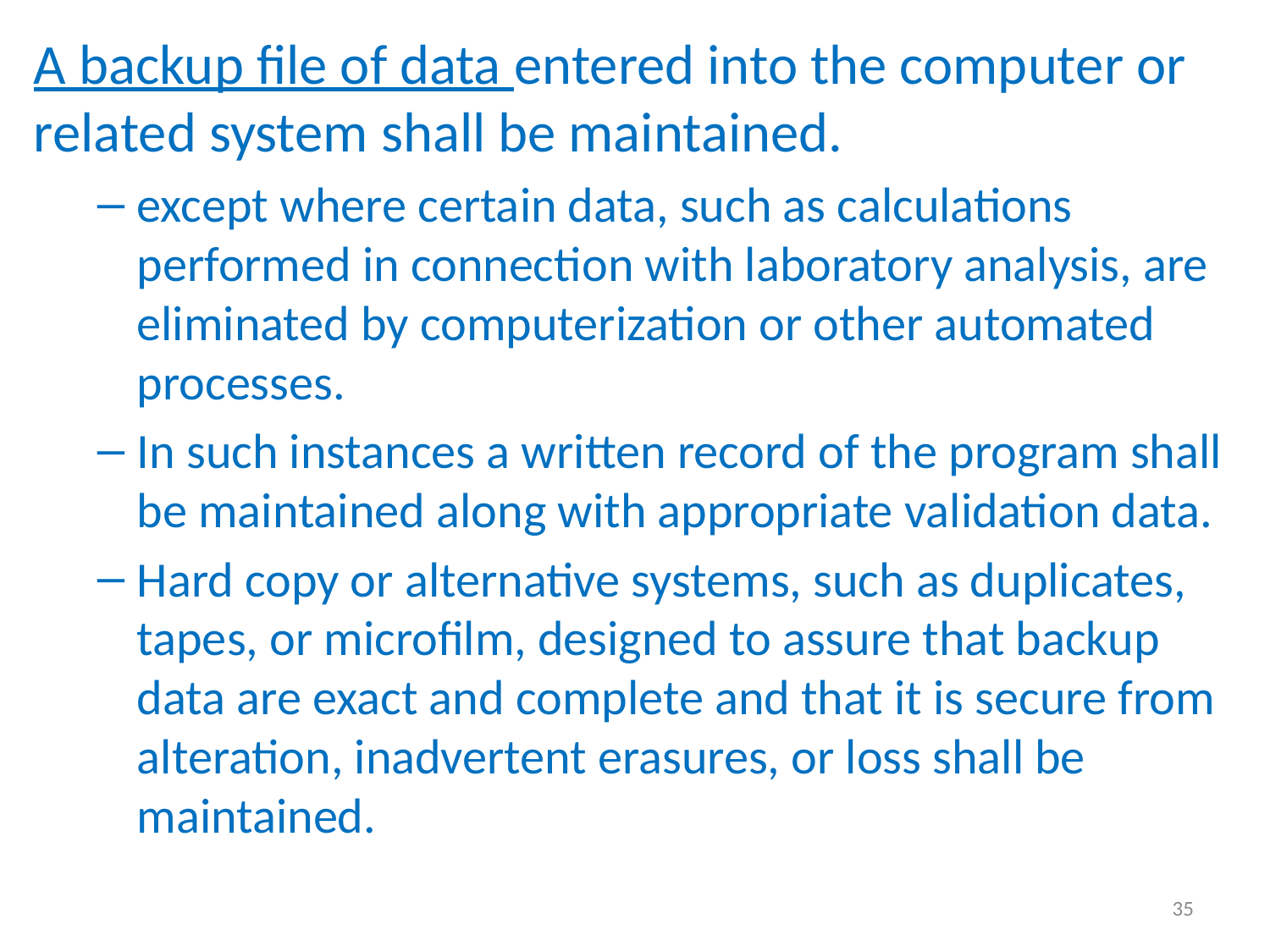

A backup file of data entered into the computer or related system shall be maintained.
except where certain data, such as calculations performed in connection with laboratory analysis, are eliminated by computerization or other automated processes.
In such instances a written record of the program shall be maintained along with appropriate validation data.
Hard copy or alternative systems, such as duplicates, tapes, or microfilm, designed to assure that backup data are exact and complete and that it is secure from alteration, inadvertent erasures, or loss shall be maintained.

35